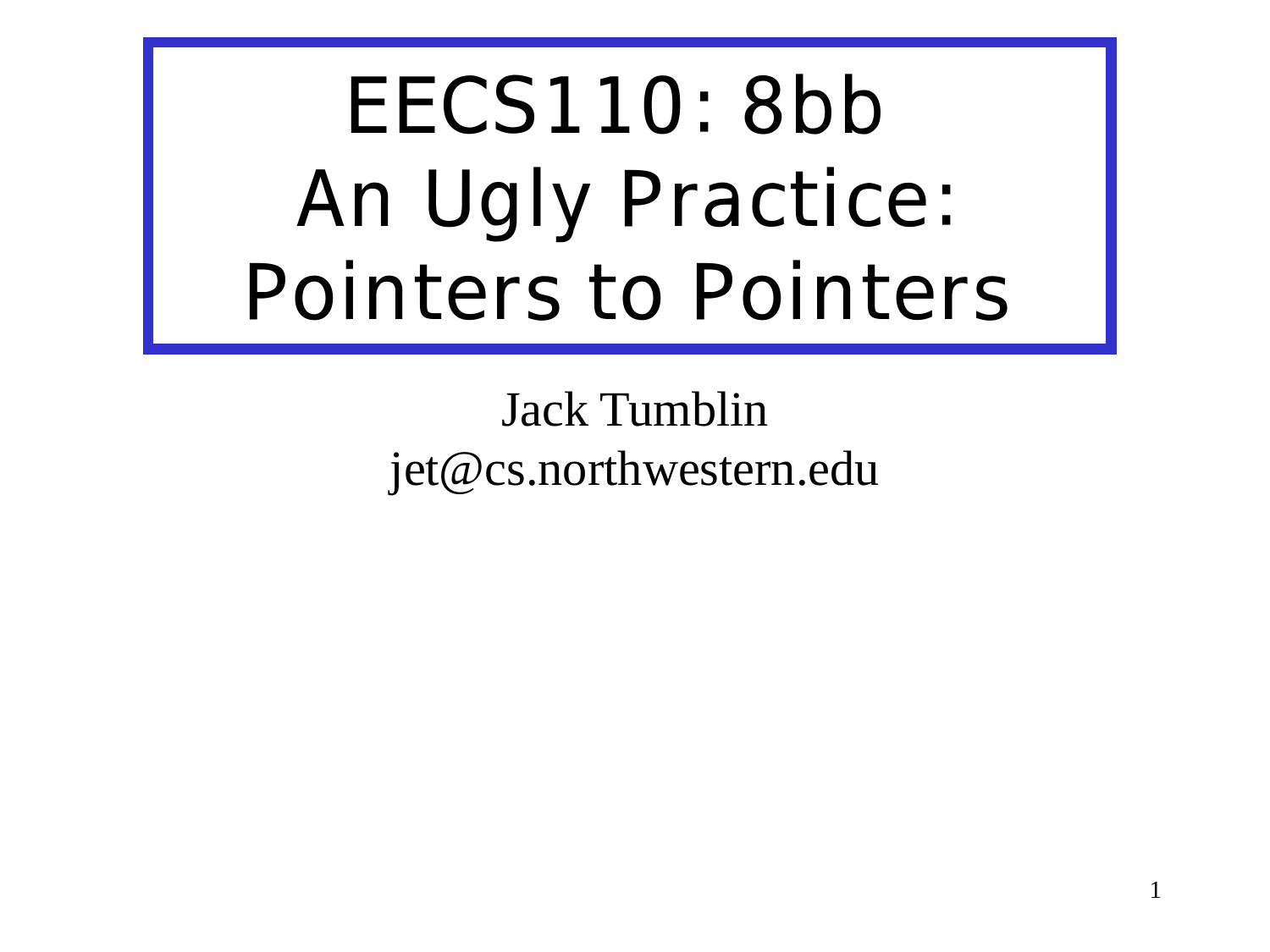

# EECS110: 8bb An Ugly Practice: Pointers to Pointers
Jack Tumblin
jet@cs.northwestern.edu
.
1